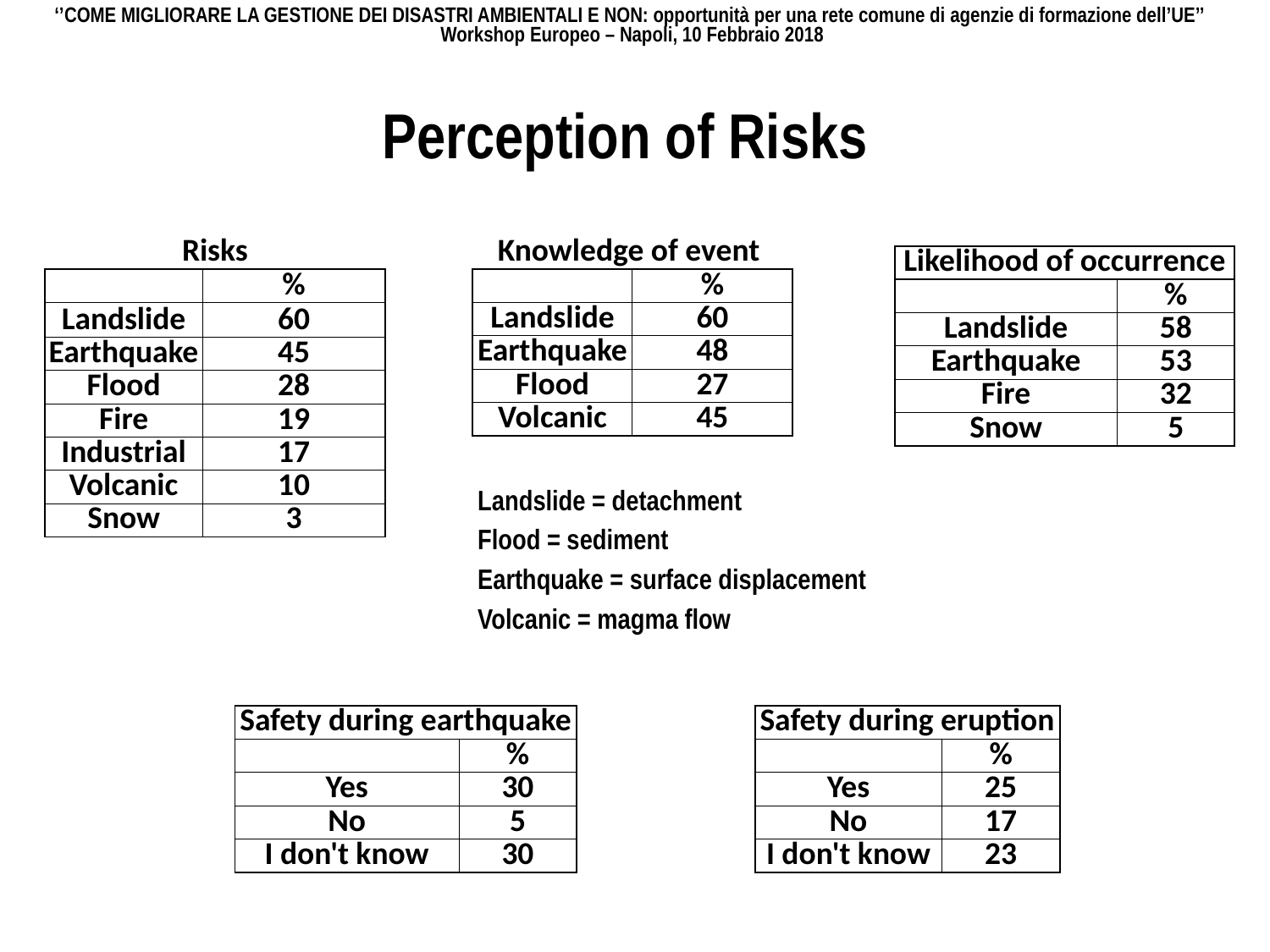

‘’COME MIGLIORARE LA GESTIONE DEI DISASTRI AMBIENTALI E NON: opportunità per una rete comune di agenzie di formazione dell’UE’’
Workshop Europeo – Napoli, 10 Febbraio 2018
Perception of Risks
| Risks |  |
| --- | --- |
|  | % |
| Landslide | 60 |
| Earthquake | 45 |
| Flood | 28 |
| Fire | 19 |
| Industrial | 17 |
| Volcanic | 10 |
| Snow | 3 |
| Knowledge of event |  |
| --- | --- |
|  | % |
| Landslide | 60 |
| Earthquake | 48 |
| Flood | 27 |
| Volcanic | 45 |
| Likelihood of occurrence |  |
| --- | --- |
|  | % |
| Landslide | 58 |
| Earthquake | 53 |
| Fire | 32 |
| Snow | 5 |
Landslide = detachment
Flood = sediment
Earthquake = surface displacement
Volcanic = magma flow

| Safety during earthquake |  |
| --- | --- |
|  | % |
| Yes | 30 |
| No | 5 |
| I don't know | 30 |
| Safety during eruption |  |
| --- | --- |
|  | % |
| Yes | 25 |
| No | 17 |
| I don't know | 23 |